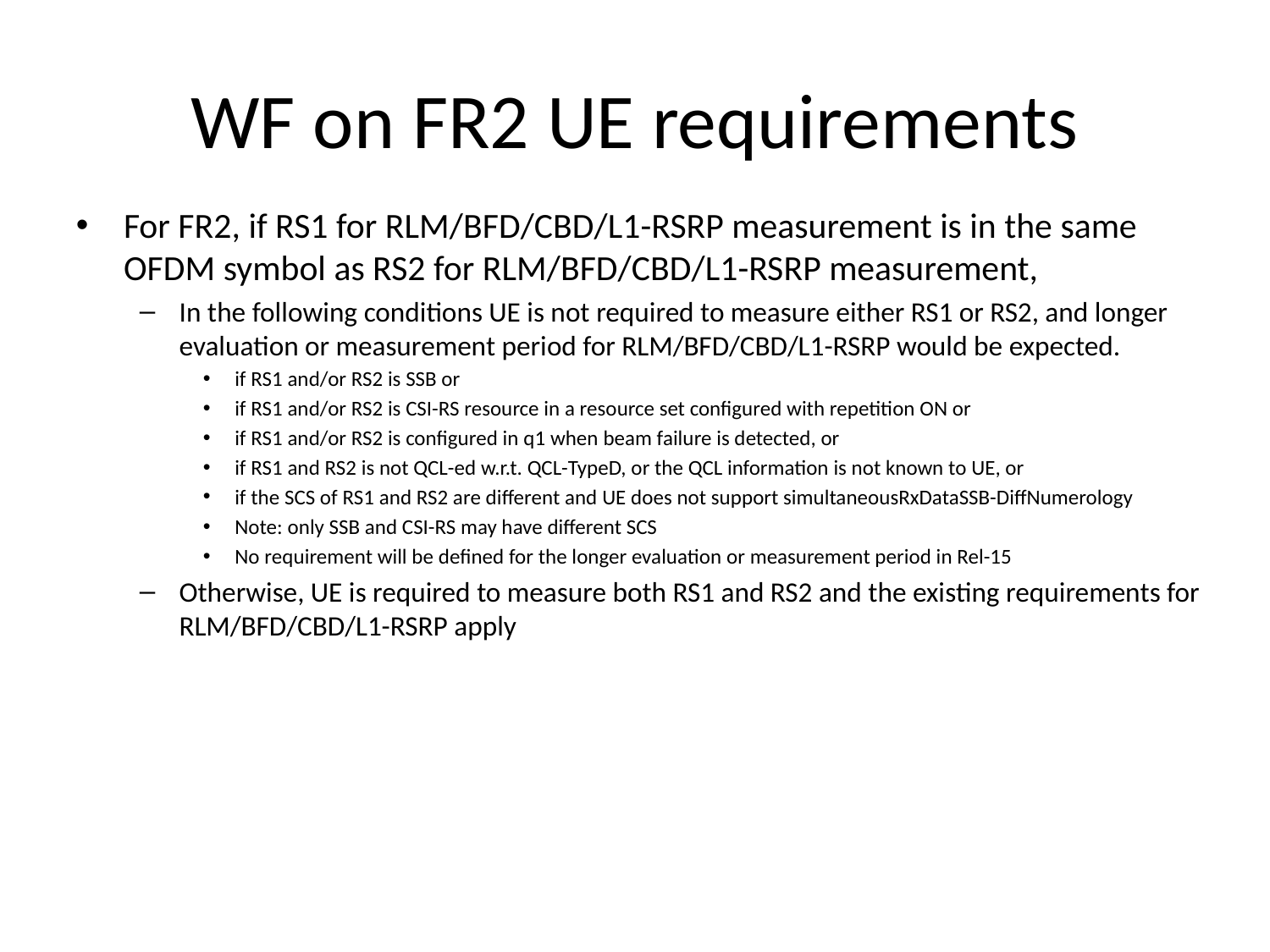

# WF on FR2 UE requirements
For FR2, if RS1 for RLM/BFD/CBD/L1-RSRP measurement is in the same OFDM symbol as RS2 for RLM/BFD/CBD/L1-RSRP measurement,
In the following conditions UE is not required to measure either RS1 or RS2, and longer evaluation or measurement period for RLM/BFD/CBD/L1-RSRP would be expected.
if RS1 and/or RS2 is SSB or
if RS1 and/or RS2 is CSI-RS resource in a resource set configured with repetition ON or
if RS1 and/or RS2 is configured in q1 when beam failure is detected, or
if RS1 and RS2 is not QCL-ed w.r.t. QCL-TypeD, or the QCL information is not known to UE, or
if the SCS of RS1 and RS2 are different and UE does not support simultaneousRxDataSSB-DiffNumerology
Note: only SSB and CSI-RS may have different SCS
No requirement will be defined for the longer evaluation or measurement period in Rel-15
Otherwise, UE is required to measure both RS1 and RS2 and the existing requirements for RLM/BFD/CBD/L1-RSRP apply